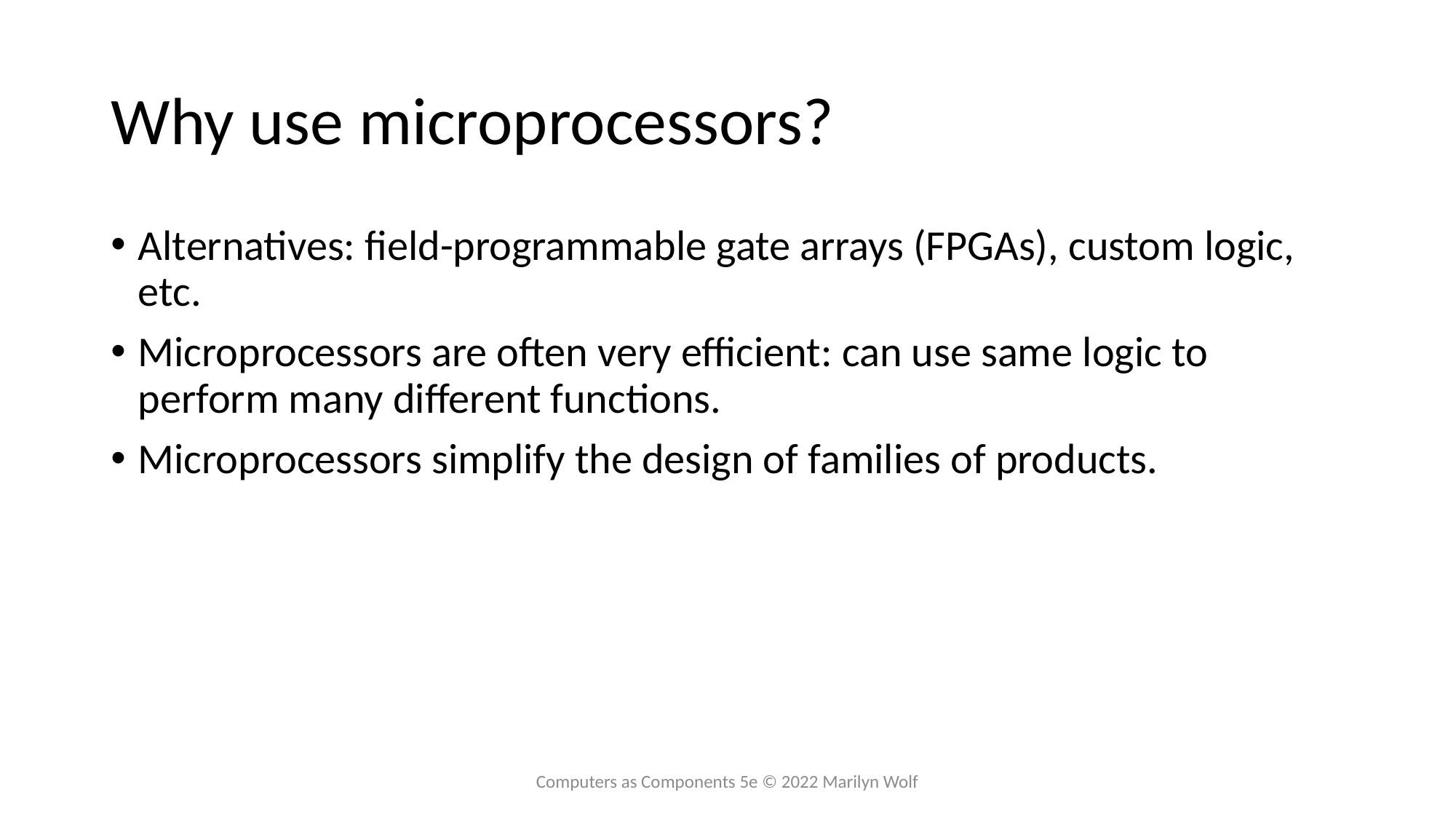

# Why use microprocessors?
Alternatives: field-programmable gate arrays (FPGAs), custom logic, etc.
Microprocessors are often very efficient: can use same logic to perform many different functions.
Microprocessors simplify the design of families of products.
Computers as Components 5e © 2022 Marilyn Wolf